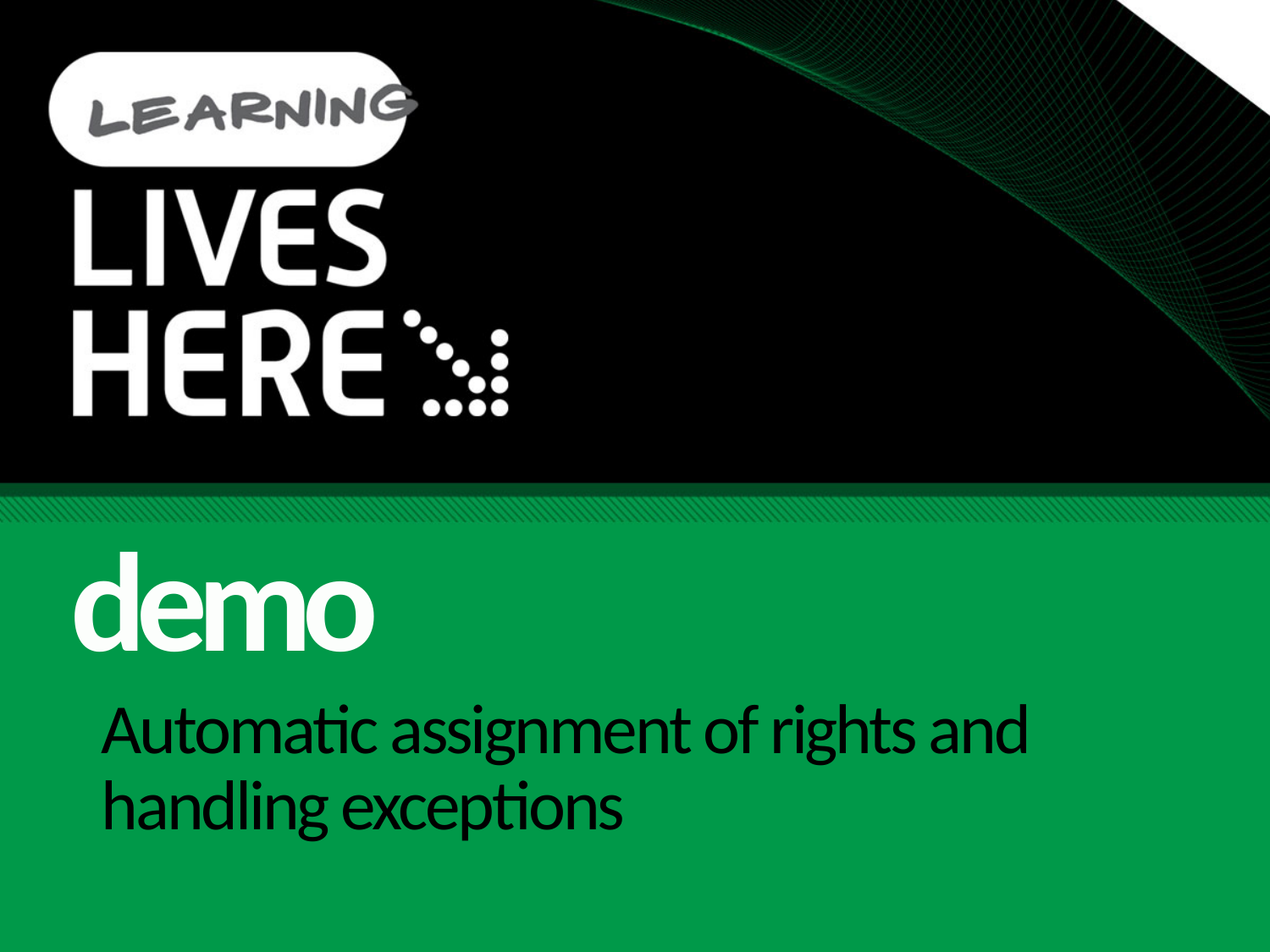

demo
# Automatic assignment of rights and handling exceptions